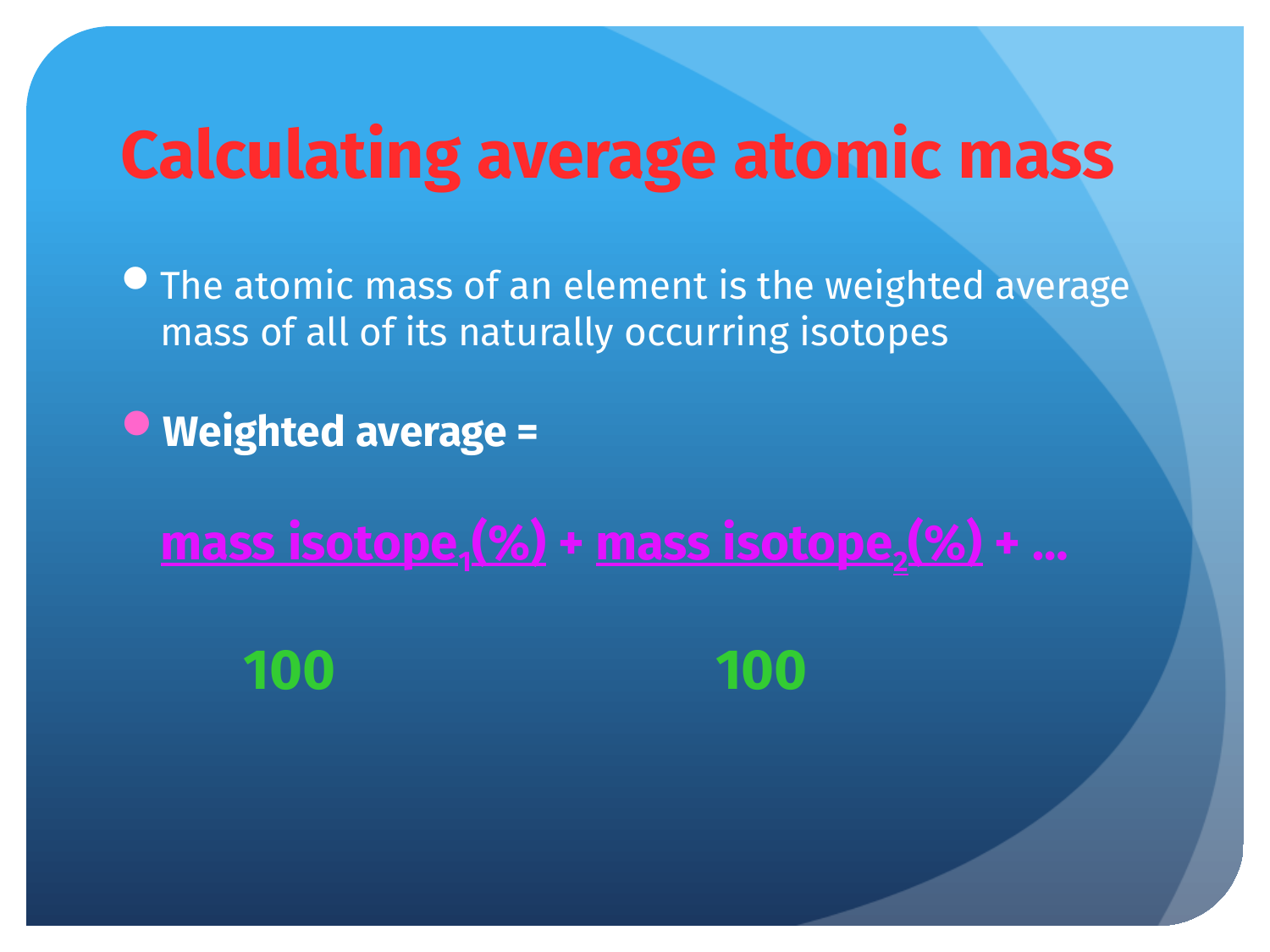

# Calculating average atomic mass
The atomic mass of an element is the weighted average mass of all of its naturally occurring isotopes
Weighted average =
    mass isotope1(%) + mass isotope2(%) + …
	        100 			     100